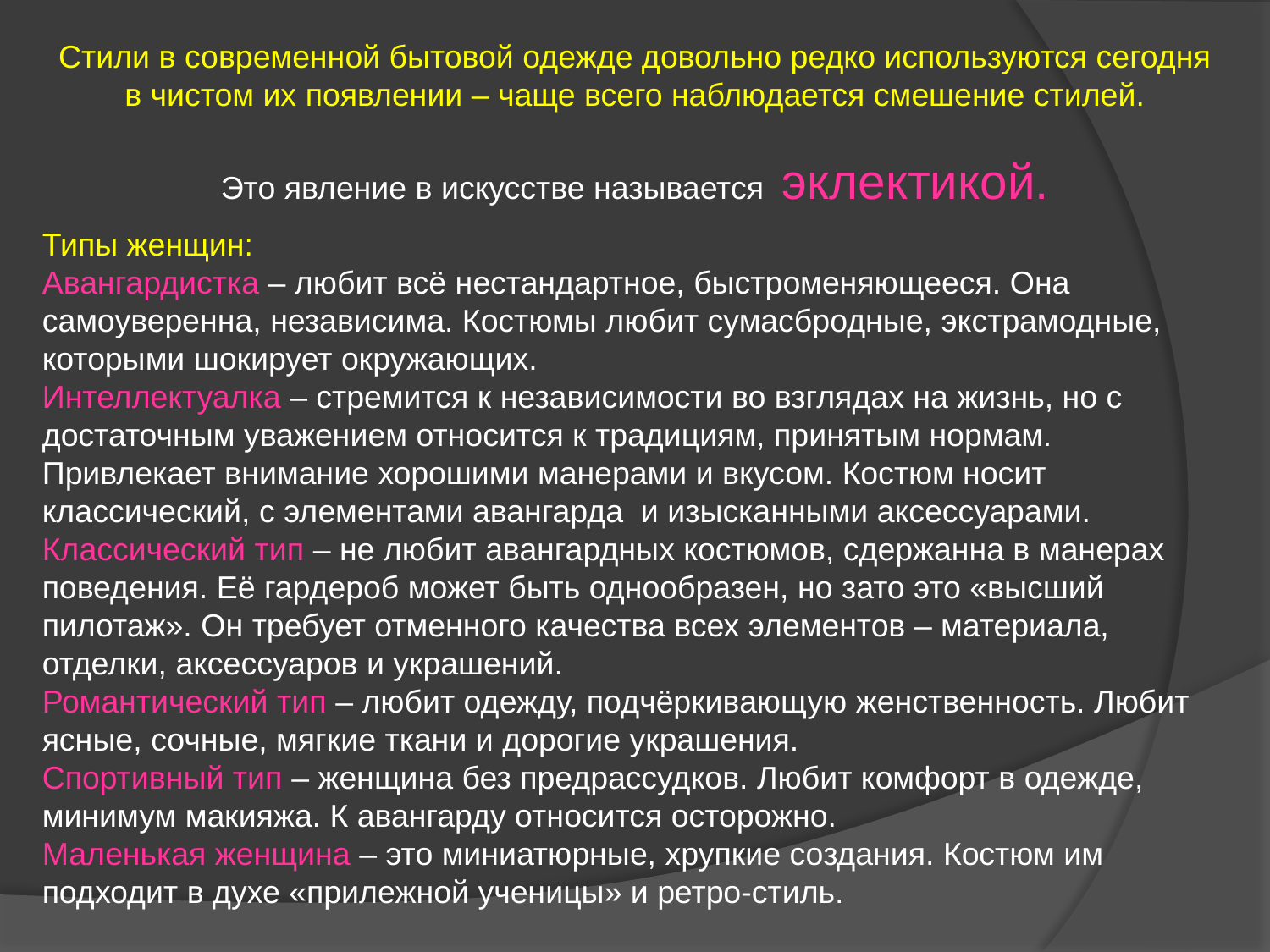

Стили в современной бытовой одежде довольно редко используются сегодня в чистом их появлении – чаще всего наблюдается смешение стилей.

Это явление в искусстве называется  эклектикой.
Типы женщин:
Авангардистка – любит всё нестандартное, быстроменяющееся. Она самоуверенна, независима. Костюмы любит сумасбродные, экстрамодные, которыми шокирует окружающих.
Интеллектуалка – стремится к независимости во взглядах на жизнь, но с достаточным уважением относится к традициям, принятым нормам. Привлекает внимание хорошими манерами и вкусом. Костюм носит классический, с элементами авангарда  и изысканными аксессуарами.
Классический тип – не любит авангардных костюмов, сдержанна в манерах поведения. Её гардероб может быть однообразен, но зато это «высший пилотаж». Он требует отменного качества всех элементов – материала, отделки, аксессуаров и украшений.
Романтический тип – любит одежду, подчёркивающую женственность. Любит ясные, сочные, мягкие ткани и дорогие украшения.
Спортивный тип – женщина без предрассудков. Любит комфорт в одежде, минимум макияжа. К авангарду относится осторожно.
Маленькая женщина – это миниатюрные, хрупкие создания. Костюм им подходит в духе «прилежной ученицы» и ретро-стиль.